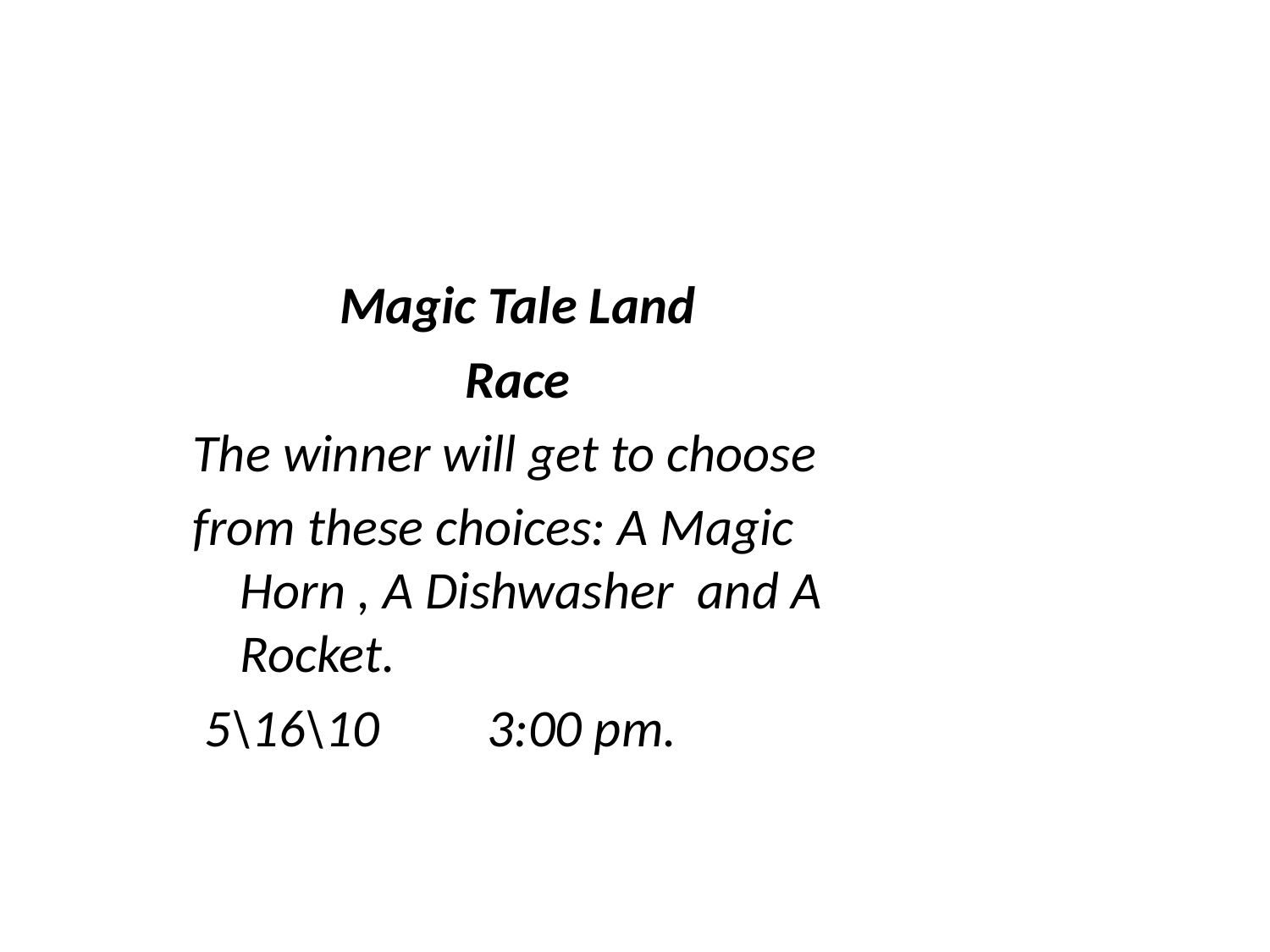

Magic Tale Land
Race
The winner will get to choose
from these choices: A Magic Horn , A Dishwasher  and A Rocket.
 5\16\10         3:00 pm.